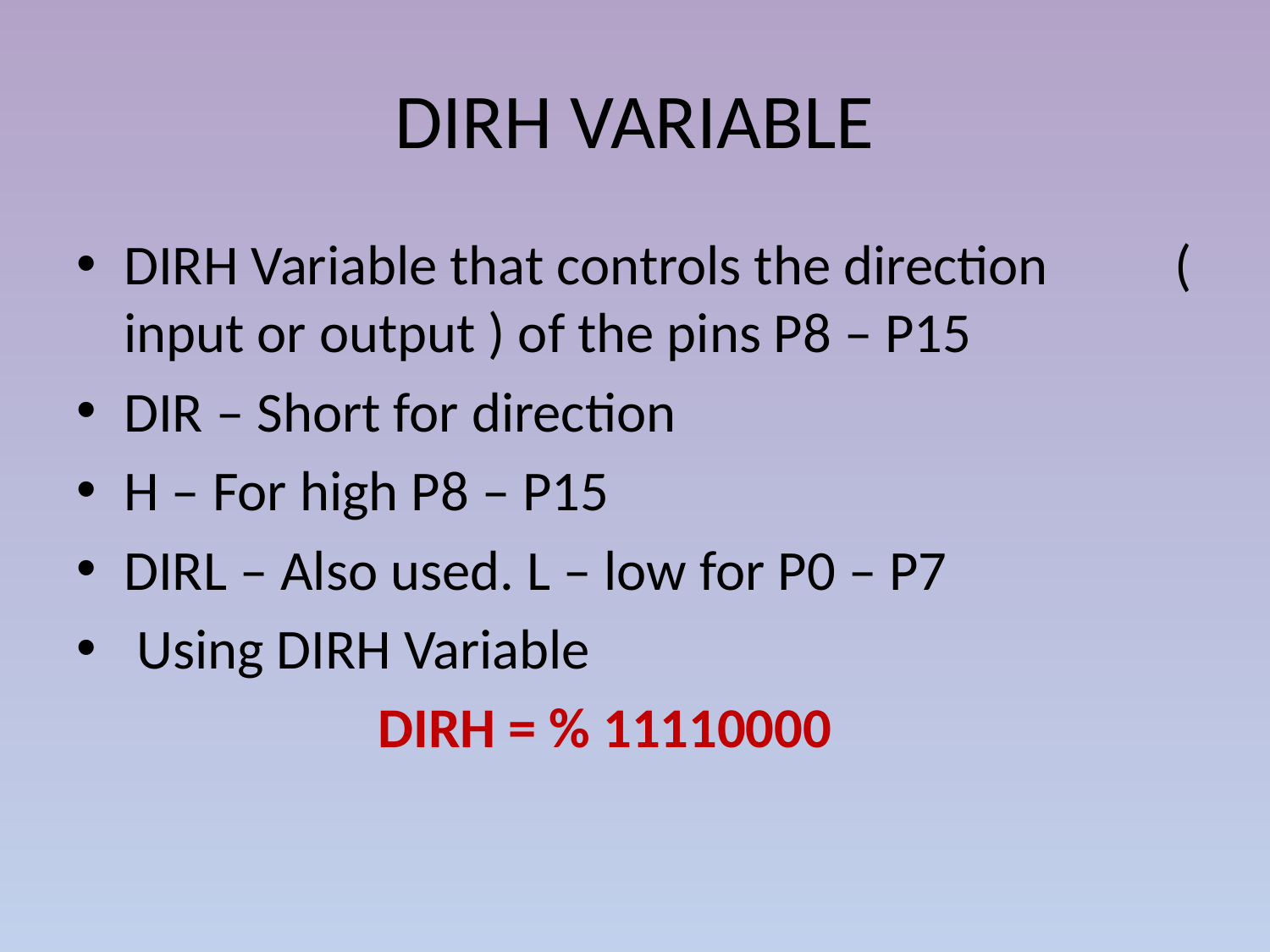

# DIRH VARIABLE
DIRH Variable that controls the direction          ( input or output ) of the pins P8 – P15
DIR – Short for direction
H – For high P8 – P15
DIRL – Also used. L – low for P0 – P7
 Using DIRH Variable
			DIRH = % 11110000